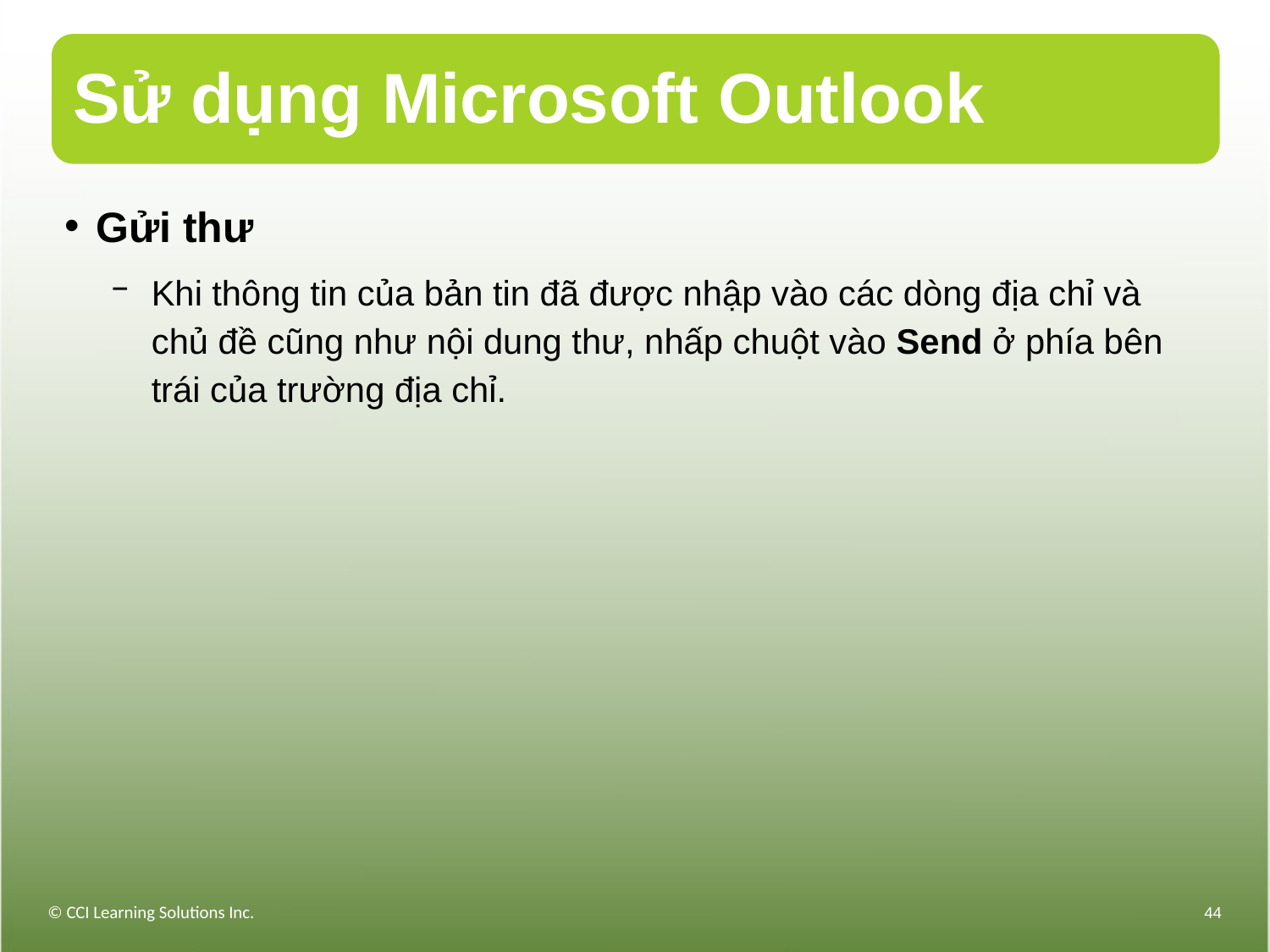

# Sử dụng Microsoft Outlook
Gửi thư
Khi thông tin của bản tin đã được nhập vào các dòng địa chỉ và chủ đề cũng như nội dung thư, nhấp chuột vào Send ở phía bên trái của trường địa chỉ.

© CCI Learning Solutions Inc.
44